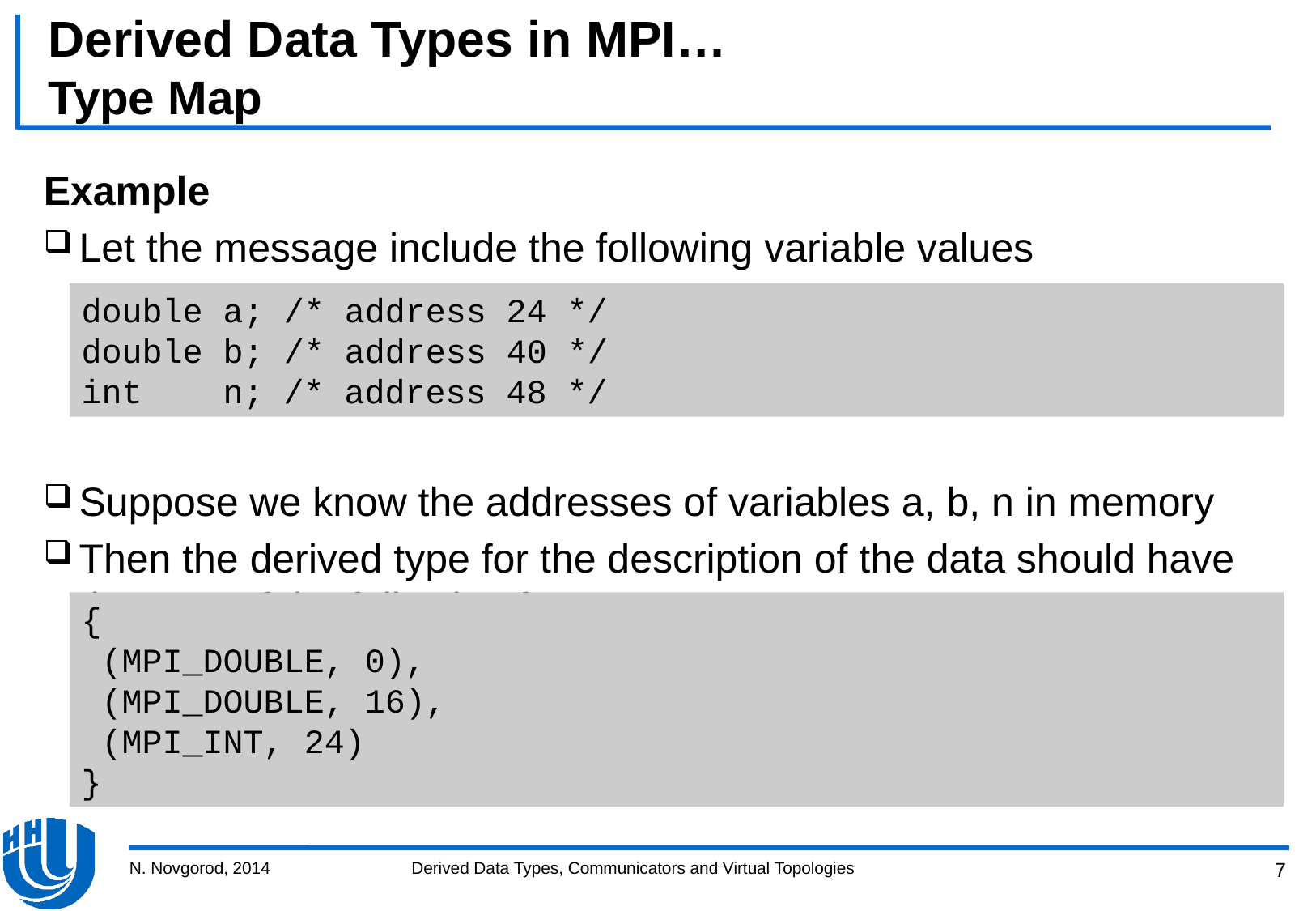

# Derived Data Types in MPI… Type Map
Example
Let the message include the following variable values

Suppose we know the addresses of variables a, b, n in memory
Then the derived type for the description of the data should have the map of the following form
double a; /* address 24 */
double b; /* address 40 */
int    n; /* address 48 */
{
 (MPI_DOUBLE, 0),
 (MPI_DOUBLE, 16),
 (MPI_INT, 24)
}
N. Novgorod, 2014
Derived Data Types, Communicators and Virtual Topologies
7